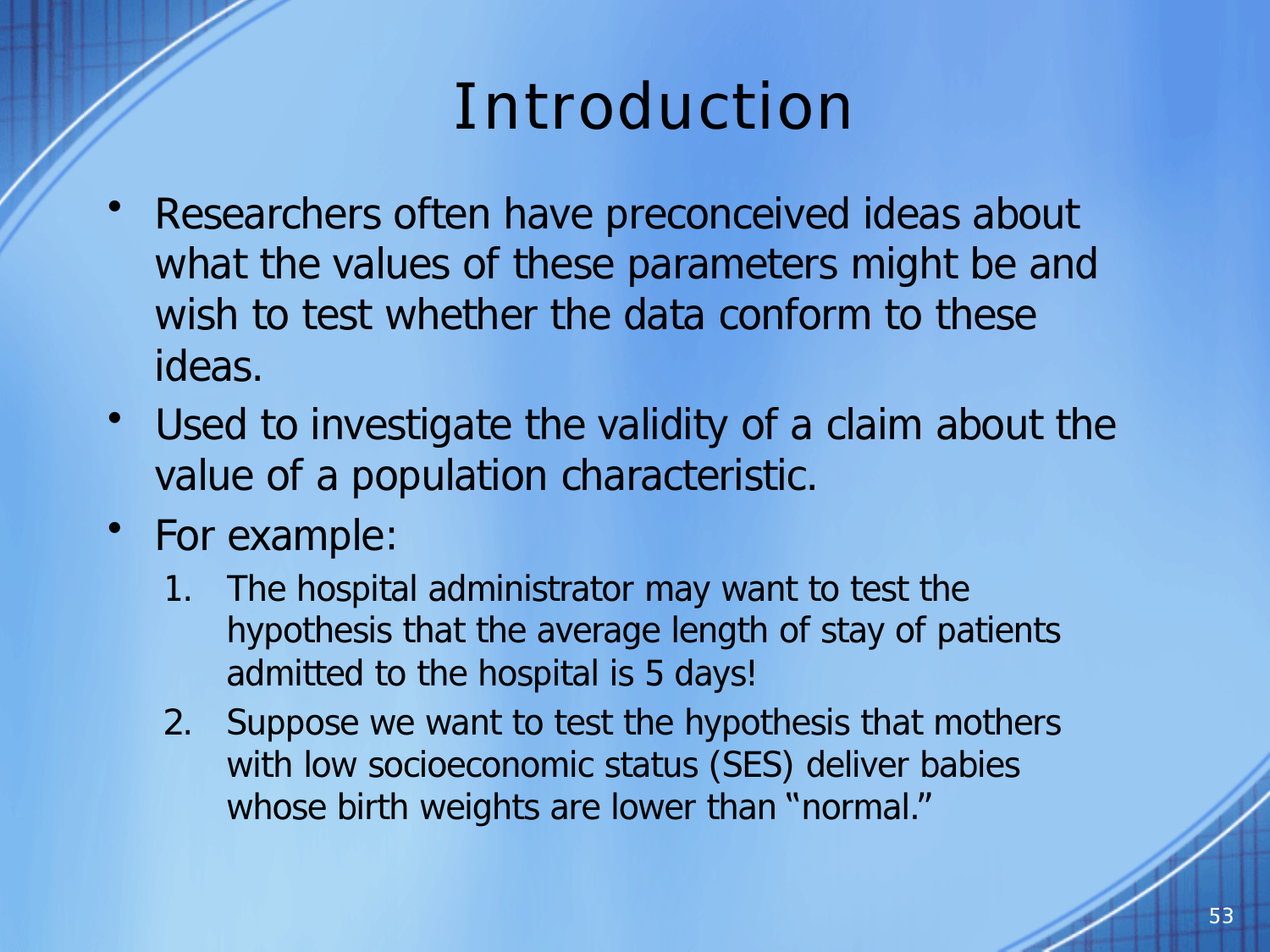

# Introduction
Researchers often have preconceived ideas about what the values of these parameters might be and wish to test whether the data conform to these ideas.
Used to investigate the validity of a claim about the value of a population characteristic.
For example:
The hospital administrator may want to test the hypothesis that the average length of stay of patients admitted to the hospital is 5 days!
Suppose we want to test the hypothesis that mothers with low socioeconomic status (SES) deliver babies whose birth weights are lower than “normal.”

53